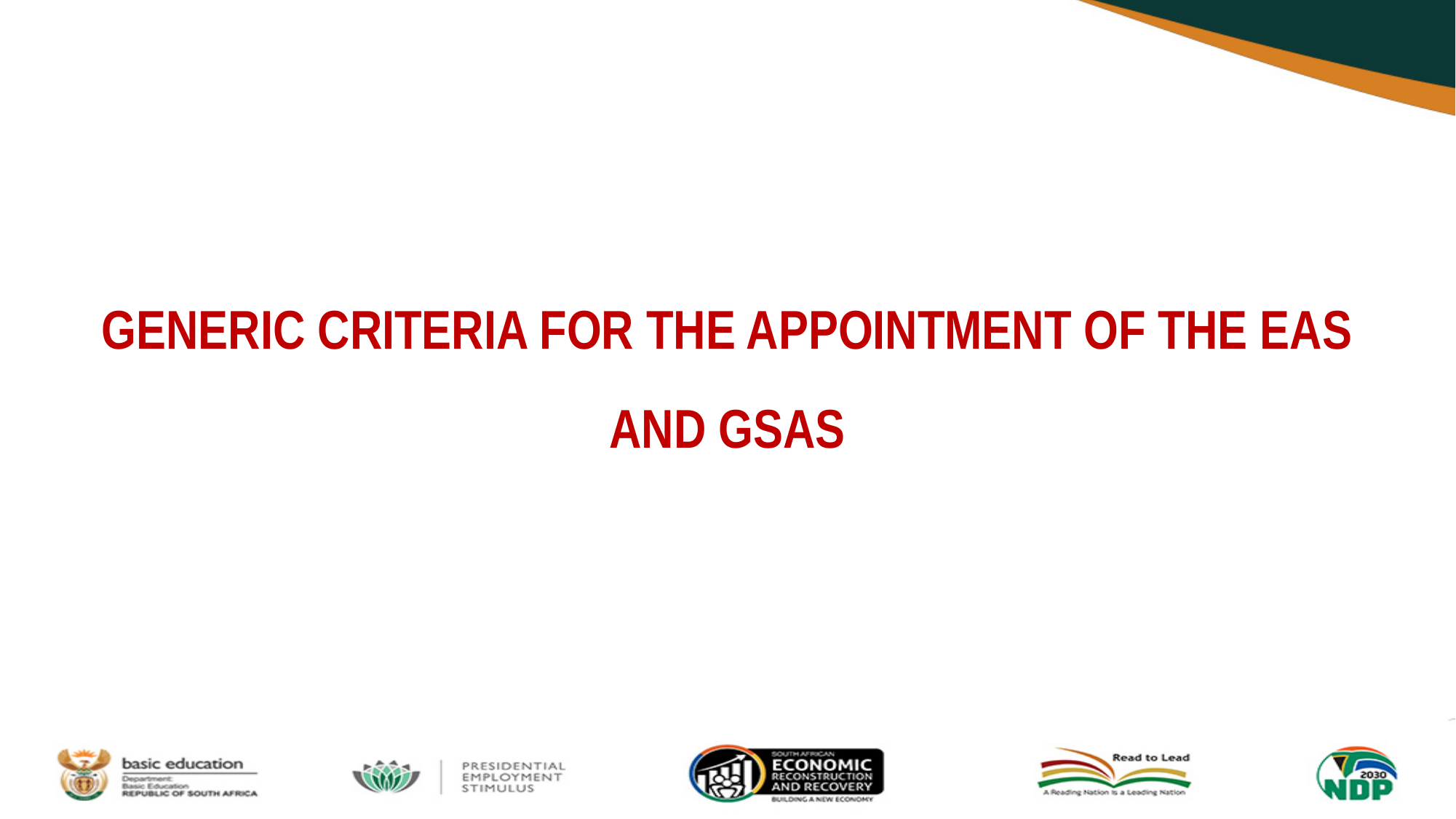

#

GENERIC CRITERIA FOR THE APPOINTMENT OF THE EAS AND GSAS